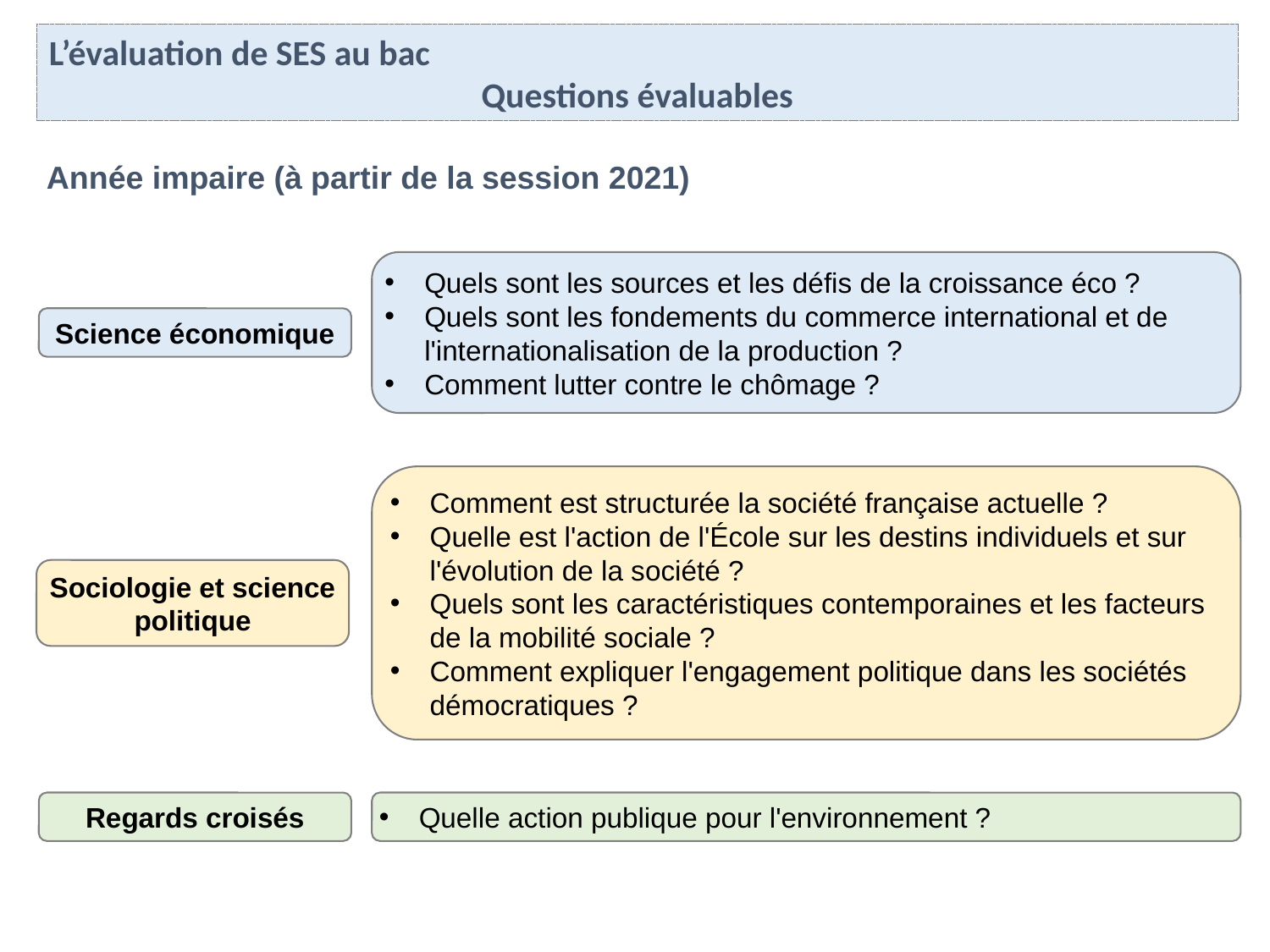

L’évaluation de SES au bac
Questions évaluables
Année impaire (à partir de la session 2021)
Quels sont les sources et les défis de la croissance éco ?
Quels sont les fondements du commerce international et de l'internationalisation de la production ?
Comment lutter contre le chômage ?
Science économique
Comment est structurée la société française actuelle ?
Quelle est l'action de l'École sur les destins individuels et sur l'évolution de la société ?
Quels sont les caractéristiques contemporaines et les facteurs de la mobilité sociale ?
Comment expliquer l'engagement politique dans les sociétés démocratiques ?
Sociologie et science politique
Regards croisés
Quelle action publique pour l'environnement ?